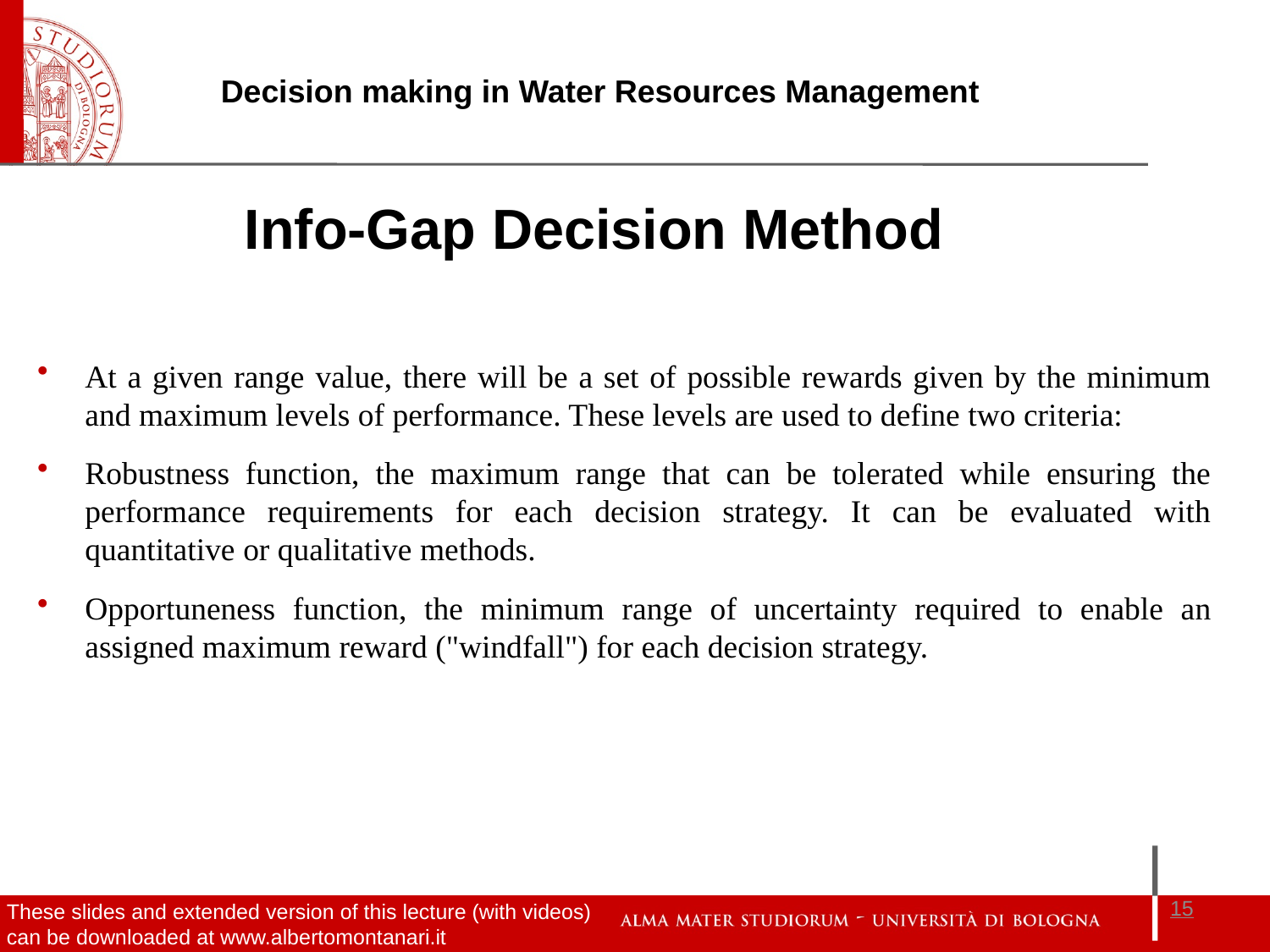

Info-Gap Decision Method
At a given range value, there will be a set of possible rewards given by the minimum and maximum levels of performance. These levels are used to define two criteria:
Robustness function, the maximum range that can be tolerated while ensuring the performance requirements for each decision strategy. It can be evaluated with quantitative or qualitative methods.
Opportuneness function, the minimum range of uncertainty required to enable an assigned maximum reward ("windfall") for each decision strategy.
15